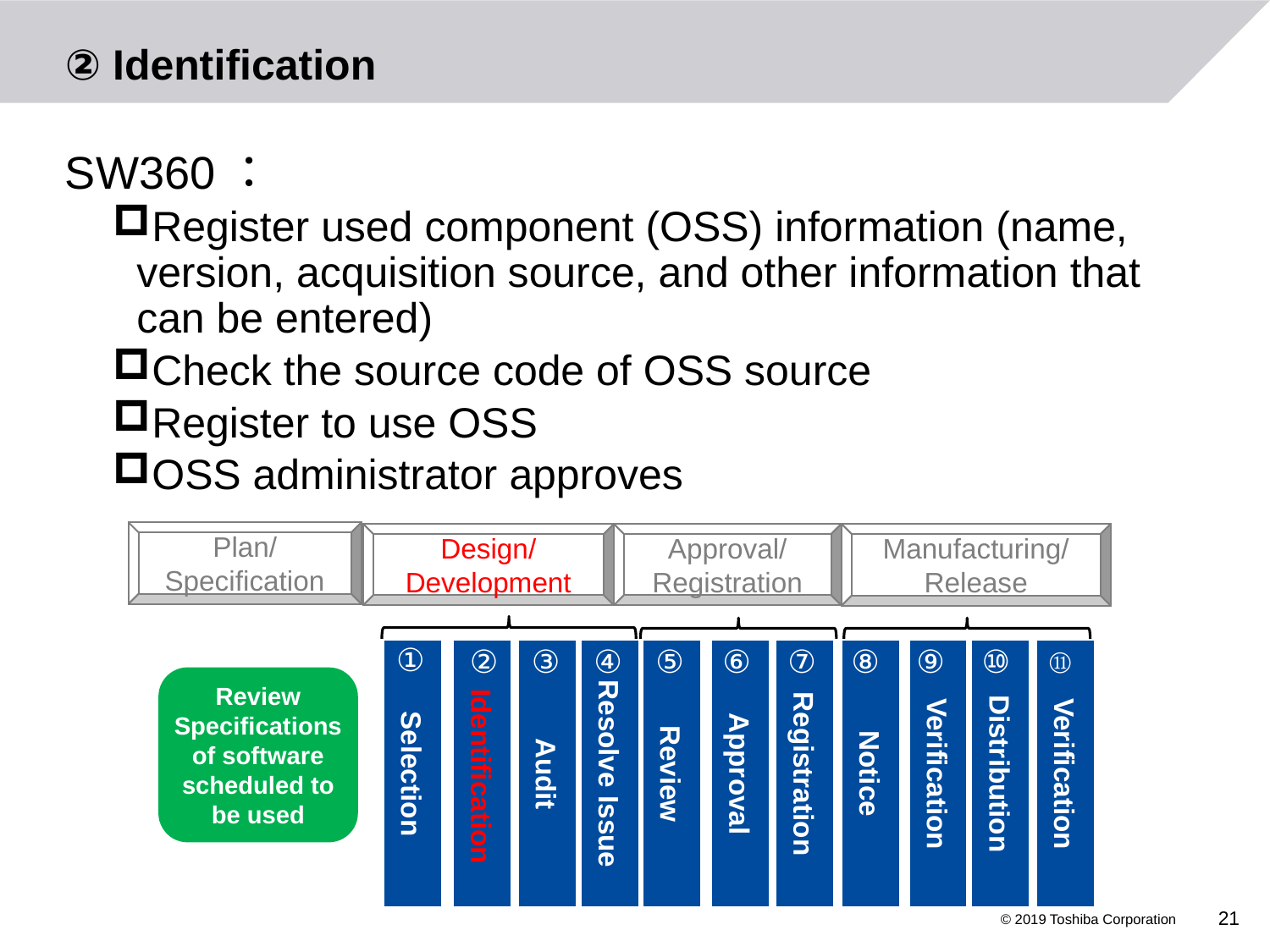

# ② Identification
SW360：
Register used component (OSS) information (name, version, acquisition source, and other information that can be entered)
Check the source code of OSS source
Register to use OSS
OSS administrator approves

Plan/
Specification
Approval/
Registration
Manufacturing/Release
Design/
Development

①
②
③
④
⑤
⑥
⑦
⑧
⑨
⑩
⑪
Selection
 Identification
Audit
Resolve Issue
Review
Approval
Registration
Notice
Verification
Distribution
Verification
Review Specifications of software scheduled to be used